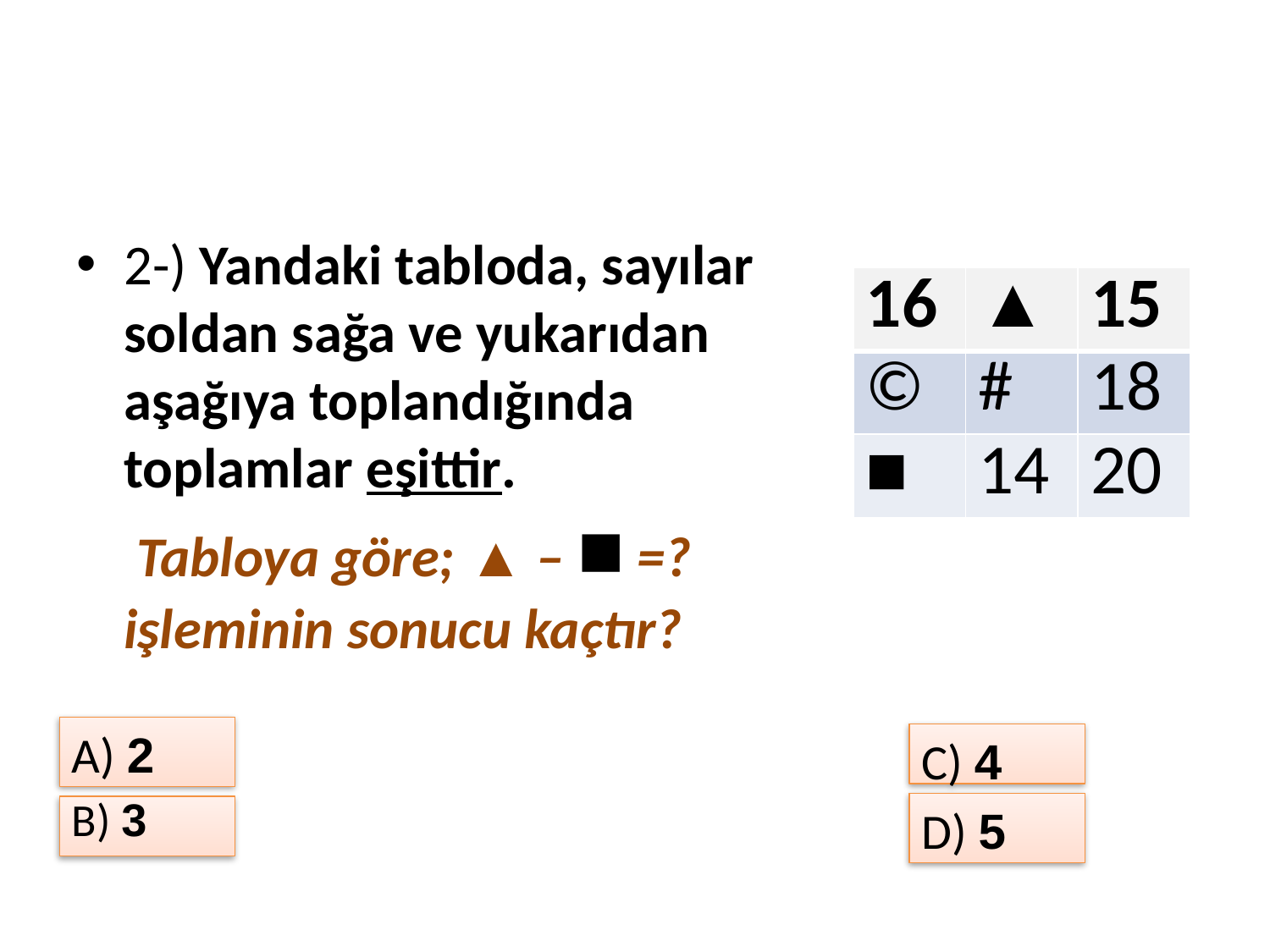

#
2-) Yandaki tabloda, sayılar soldan sağa ve yukarıdan aşağıya toplandığında toplamlar eşittir.
 Tabloya göre; ▲ – ■ =?
işleminin sonucu kaçtır?
| 16 | ▲ | 15 |
| --- | --- | --- |
| © | # | 18 |
| ■ | 14 | 20 |
A) 2
C) 4
D) 5
B) 3